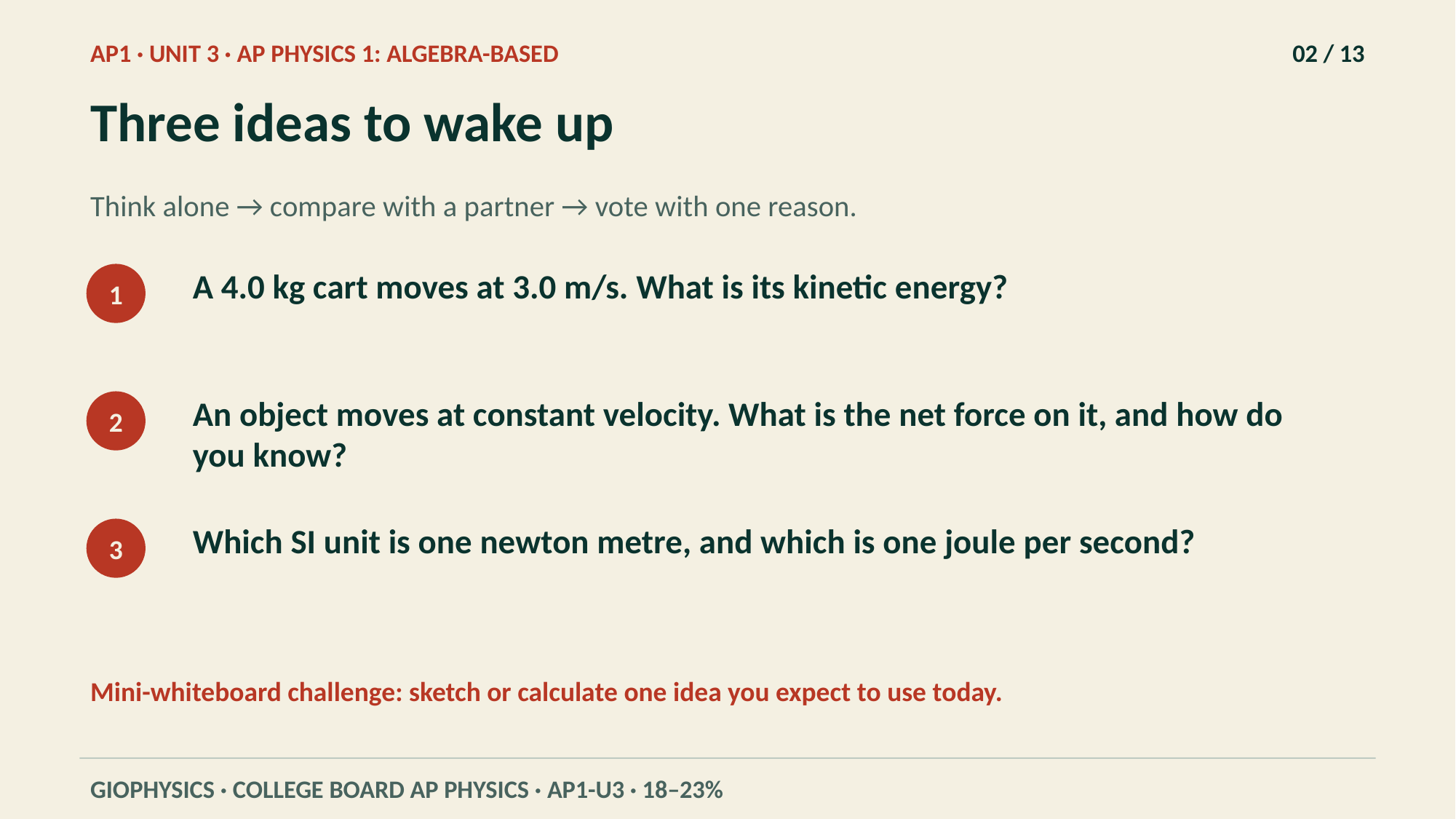

AP1 · UNIT 3 · AP PHYSICS 1: ALGEBRA-BASED
02 / 13
Three ideas to wake up
Think alone → compare with a partner → vote with one reason.
A 4.0 kg cart moves at 3.0 m/s. What is its kinetic energy?

1
An object moves at constant velocity. What is the net force on it, and how do you know?

2
Which SI unit is one newton metre, and which is one joule per second?

3
Mini-whiteboard challenge: sketch or calculate one idea you expect to use today.

GIOPHYSICS · COLLEGE BOARD AP PHYSICS · AP1-U3 · 18–23%